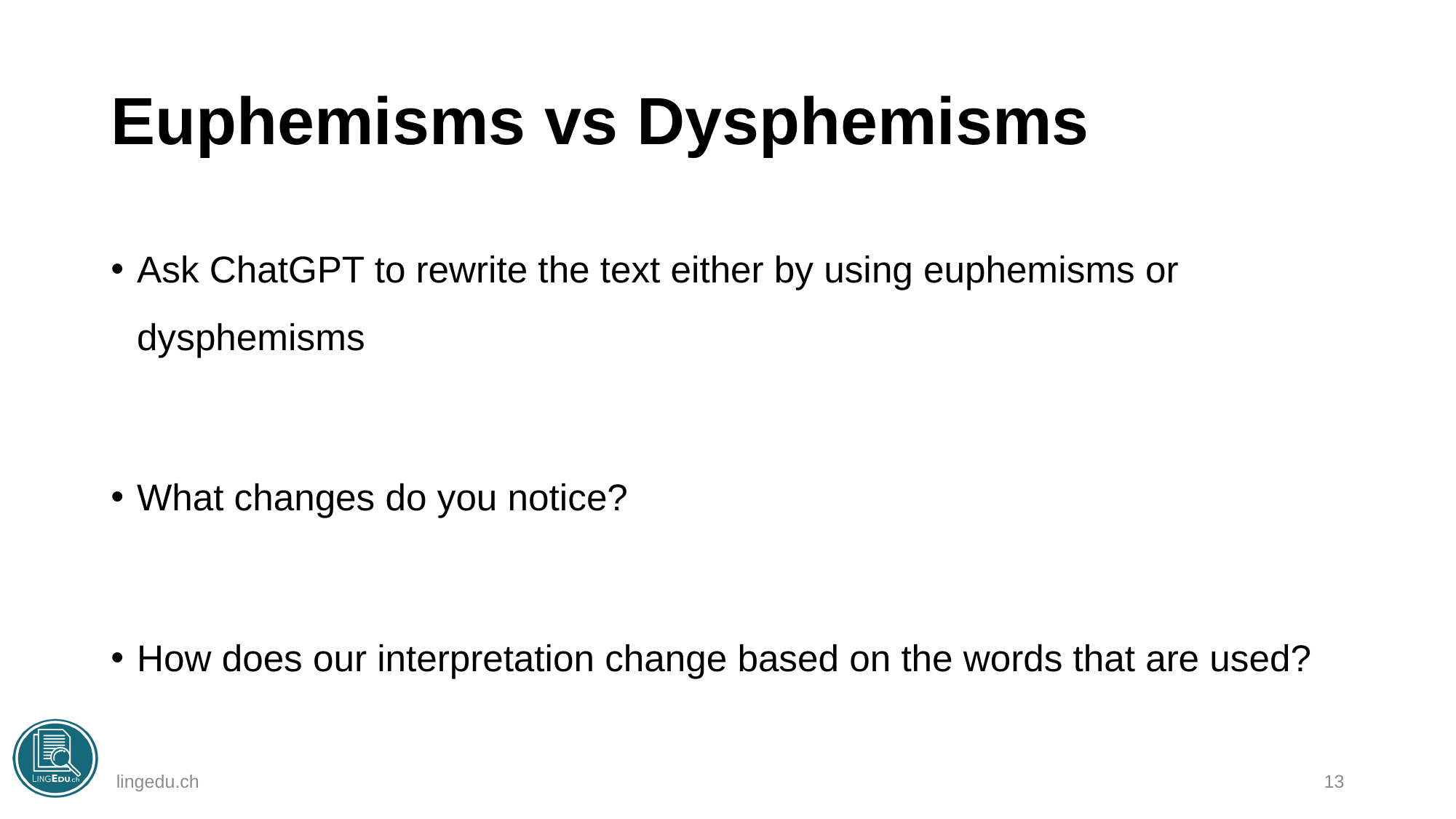

# Euphemisms vs Dysphemisms
Ask ChatGPT to rewrite the text either by using euphemisms or dysphemisms

What changes do you notice?

How does our interpretation change based on the words that are used?
lingedu.ch
13